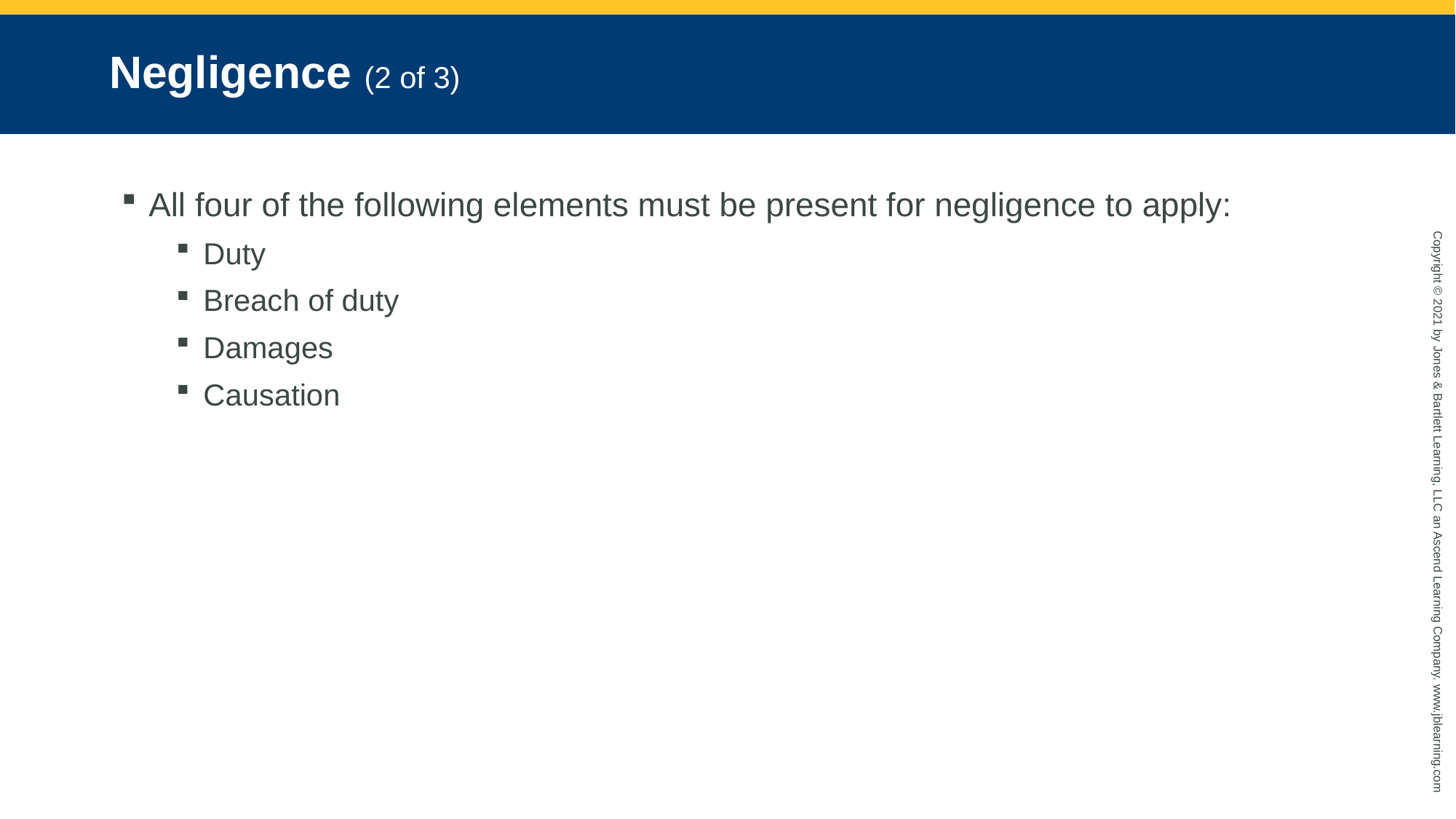

# Negligence (2 of 3)
All four of the following elements must be present for negligence to apply:
Duty
Breach of duty
Damages
Causation